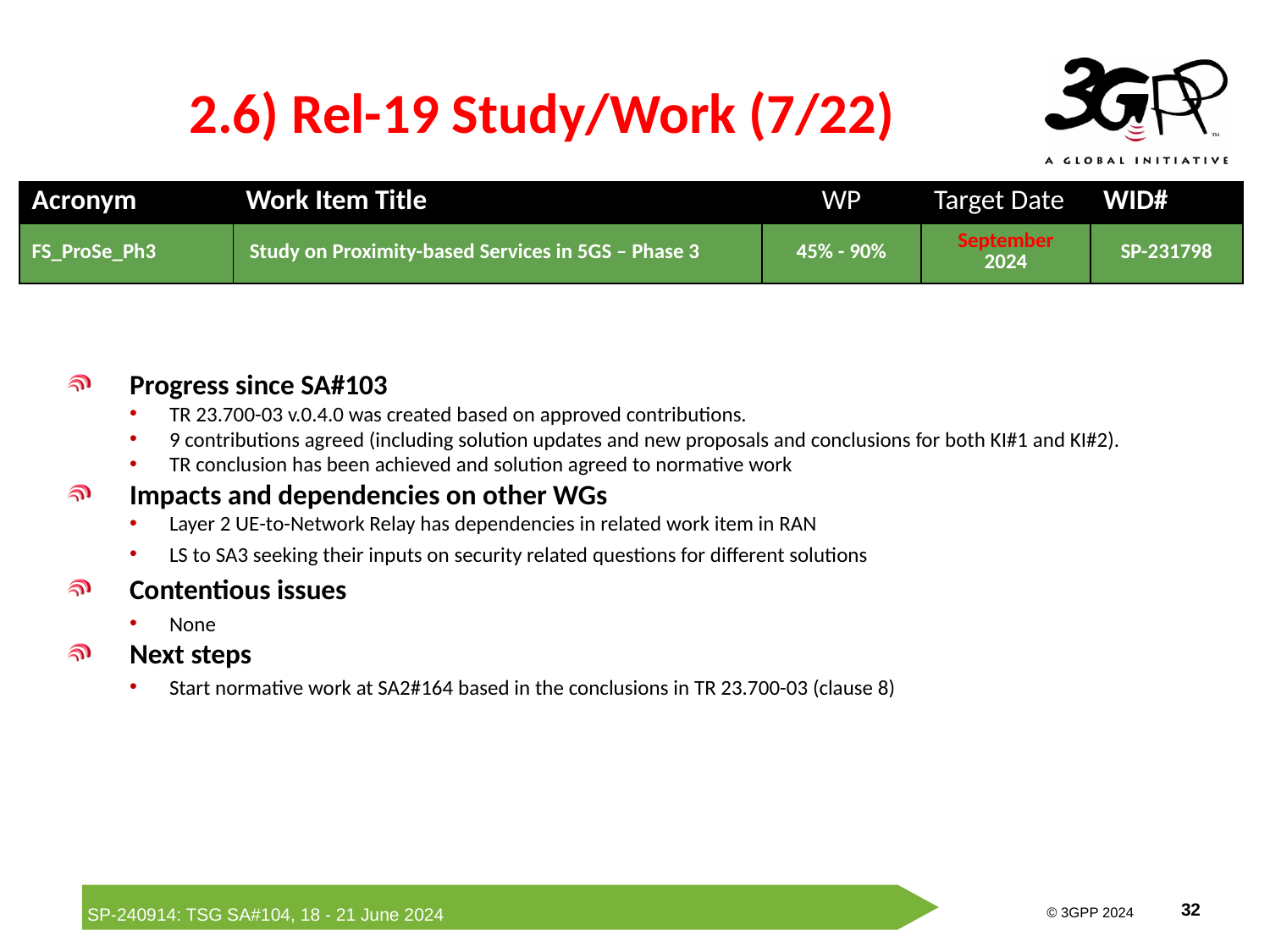

# 2.6) Rel-19 Study/Work (7/22)
| Acronym | Work Item Title | WP | Target Date | WID# |
| --- | --- | --- | --- | --- |
| FS\_ProSe\_Ph3 | Study on Proximity-based Services in 5GS – Phase 3 | 45% - 90% | September 2024 | SP-231798 |
Progress since SA#103
TR 23.700-03 v.0.4.0 was created based on approved contributions.
9 contributions agreed (including solution updates and new proposals and conclusions for both KI#1 and KI#2).
TR conclusion has been achieved and solution agreed to normative work
Impacts and dependencies on other WGs
Layer 2 UE-to-Network Relay has dependencies in related work item in RAN
LS to SA3 seeking their inputs on security related questions for different solutions
Contentious issues
None
Next steps
Start normative work at SA2#164 based in the conclusions in TR 23.700-03 (clause 8)